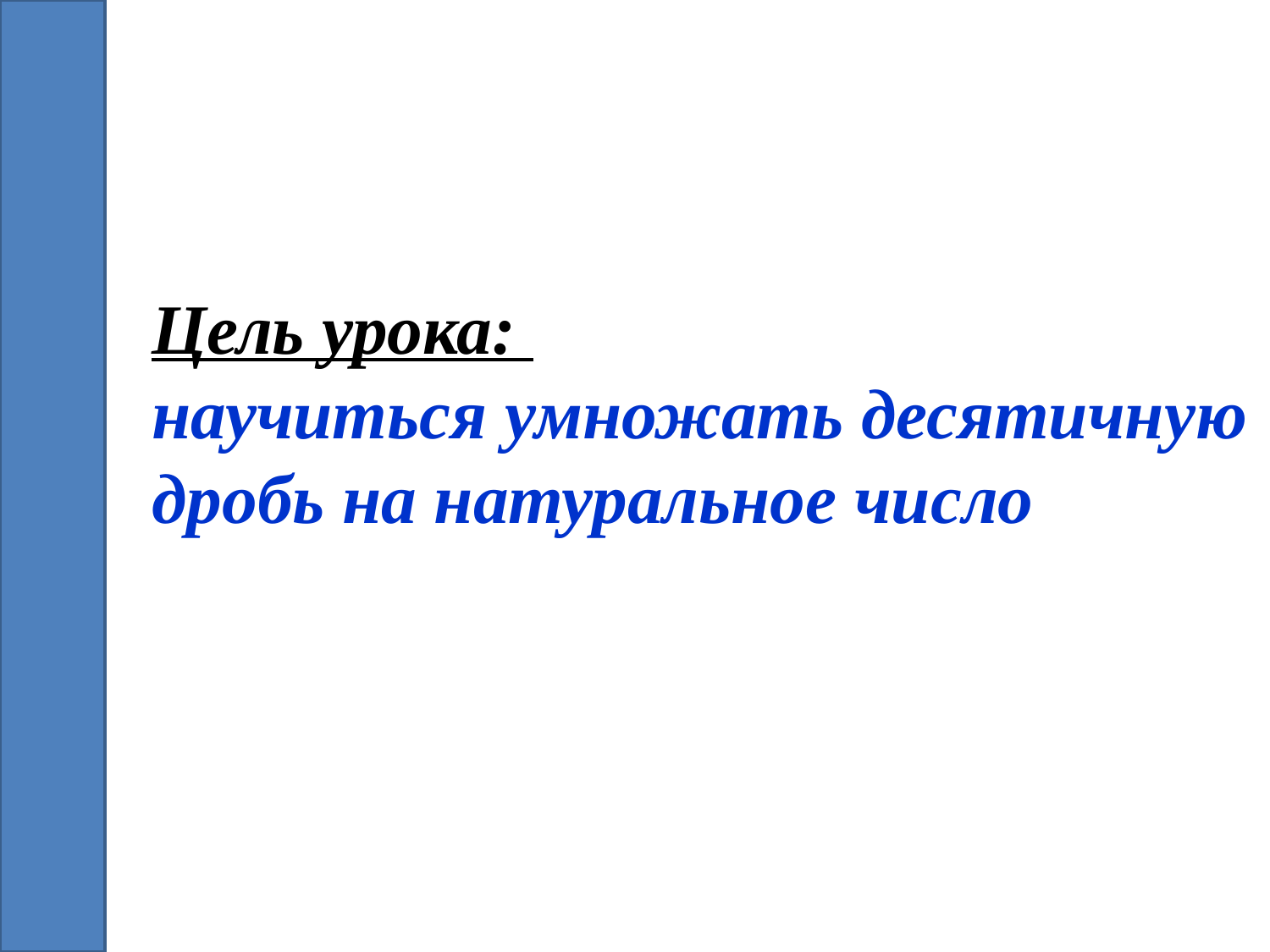

Цель урока:
научиться умножать десятичную дробь на натуральное число